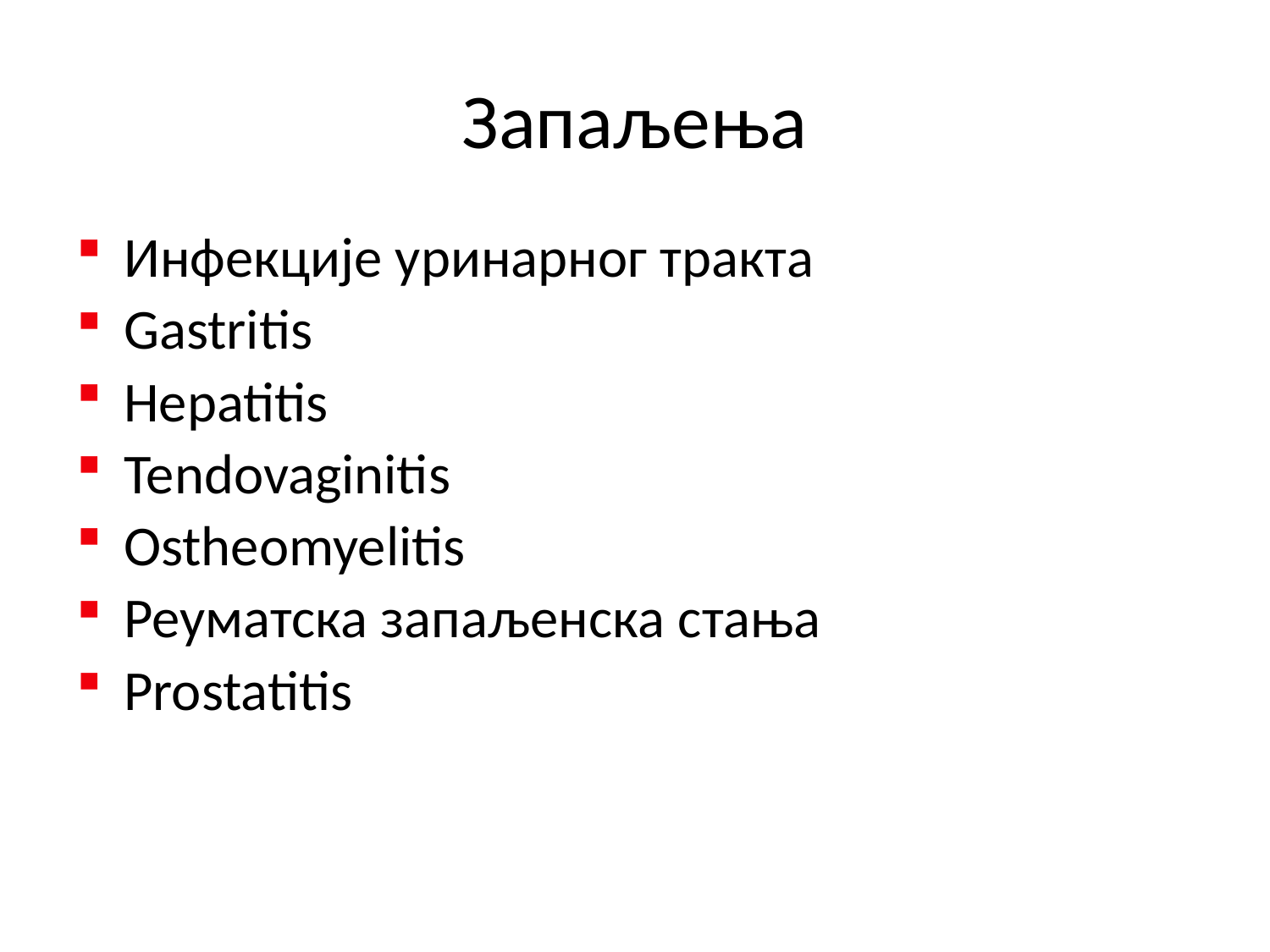

# Запаљења
Инфекције уринарног тракта
Gastritis
Hepatitis
Tendovaginitis
Ostheomyelitis
Реуматска запаљенска стања
Prostatitis